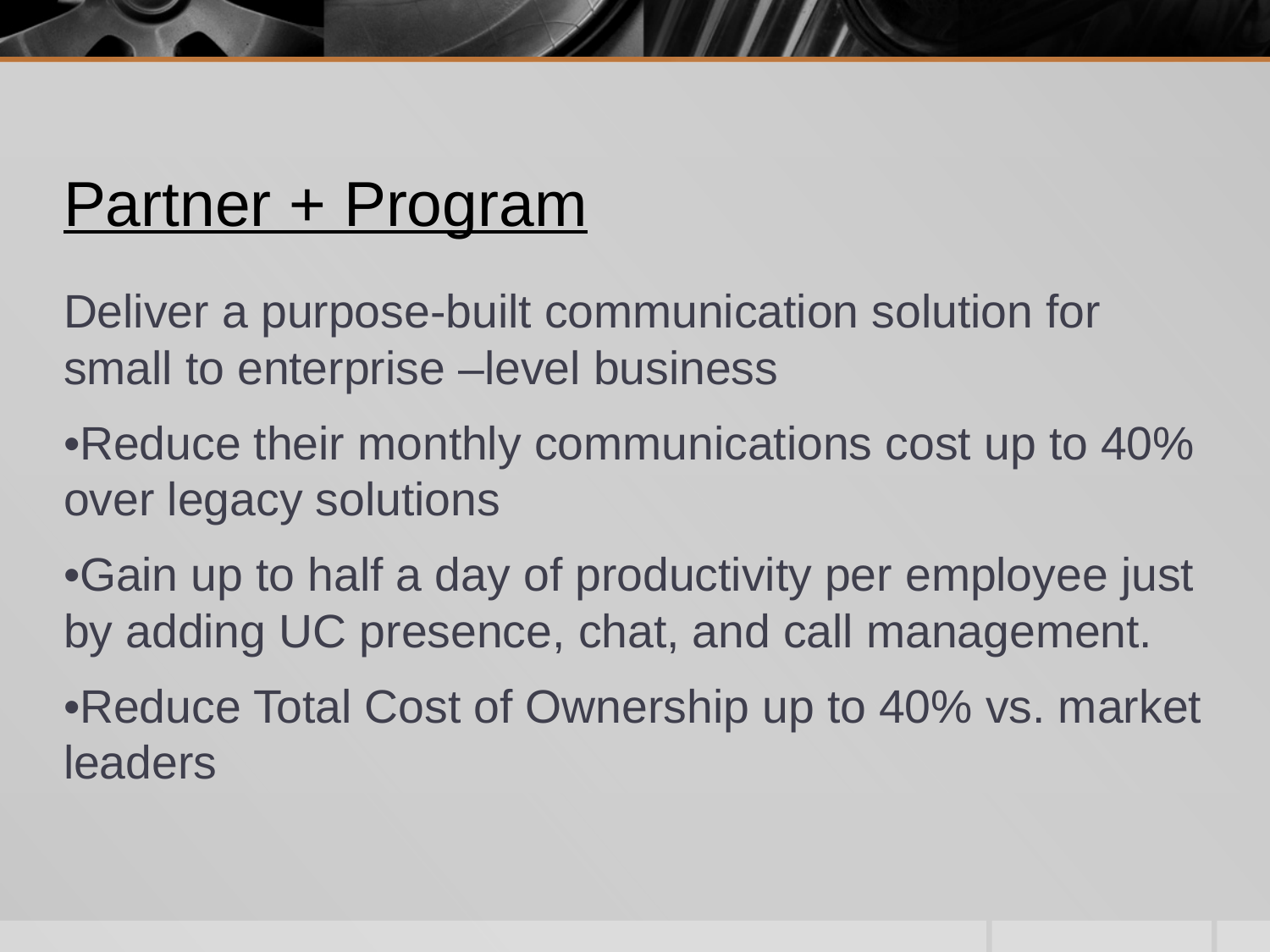

# Partner + Program
Deliver a purpose-built communication solution for small to enterprise –level business
•Reduce their monthly communications cost up to 40% over legacy solutions
•Gain up to half a day of productivity per employee just by adding UC presence, chat, and call management.
•Reduce Total Cost of Ownership up to 40% vs. market leaders